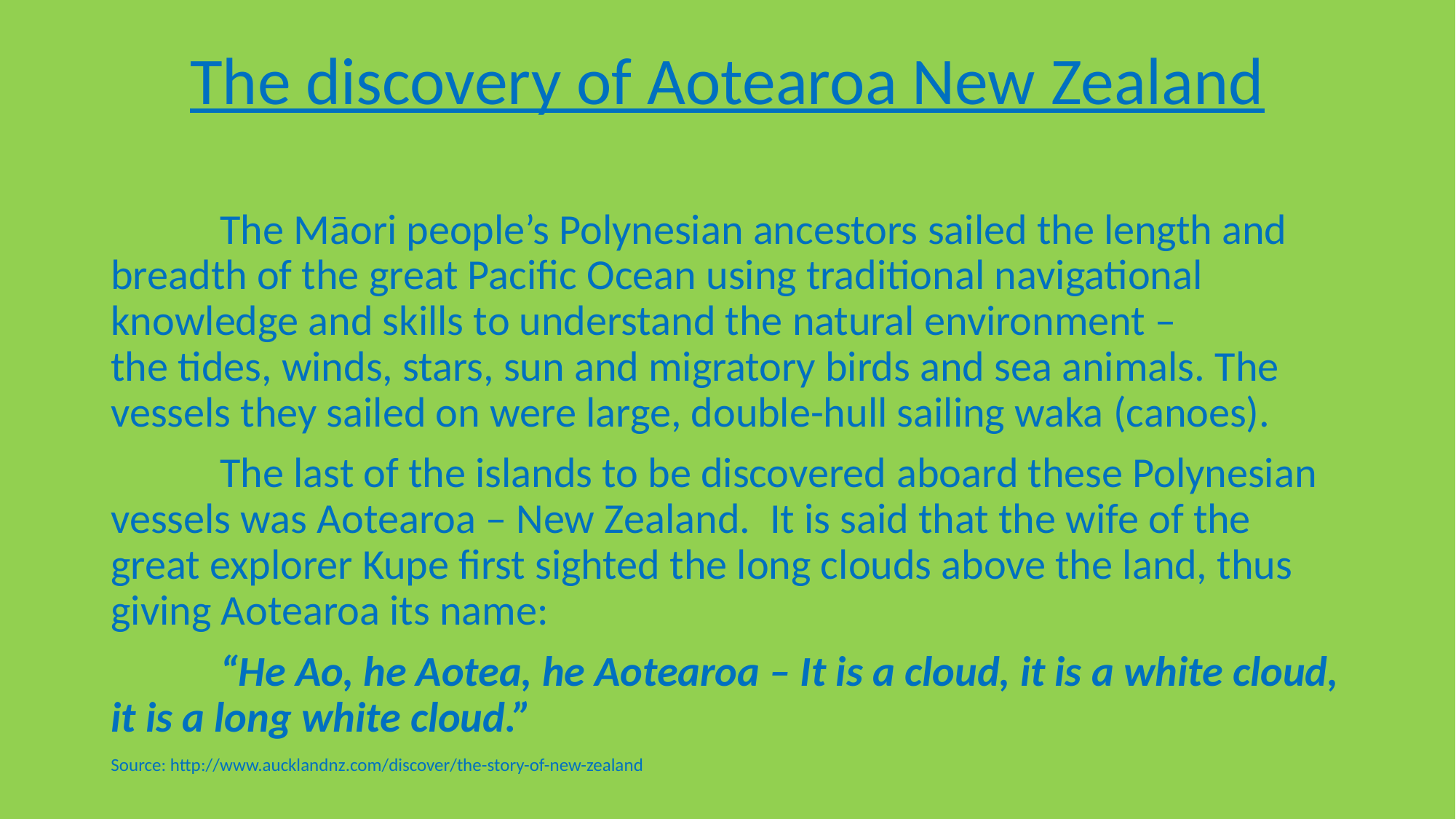

# The discovery of Aotearoa New Zealand
	The Māori people’s Polynesian ancestors sailed the length and breadth of the great Pacific Ocean using traditional navigational knowledge and skills to understand the natural environment – the tides, winds, stars, sun and migratory birds and sea animals. The vessels they sailed on were large, double-hull sailing waka (canoes).
	The last of the islands to be discovered aboard these Polynesian vessels was Aotearoa – New Zealand.  It is said that the wife of the great explorer Kupe first sighted the long clouds above the land, thus giving Aotearoa its name:
	“He Ao, he Aotea, he Aotearoa – It is a cloud, it is a white cloud, it is a long white cloud.”
Source: http://www.aucklandnz.com/discover/the-story-of-new-zealand